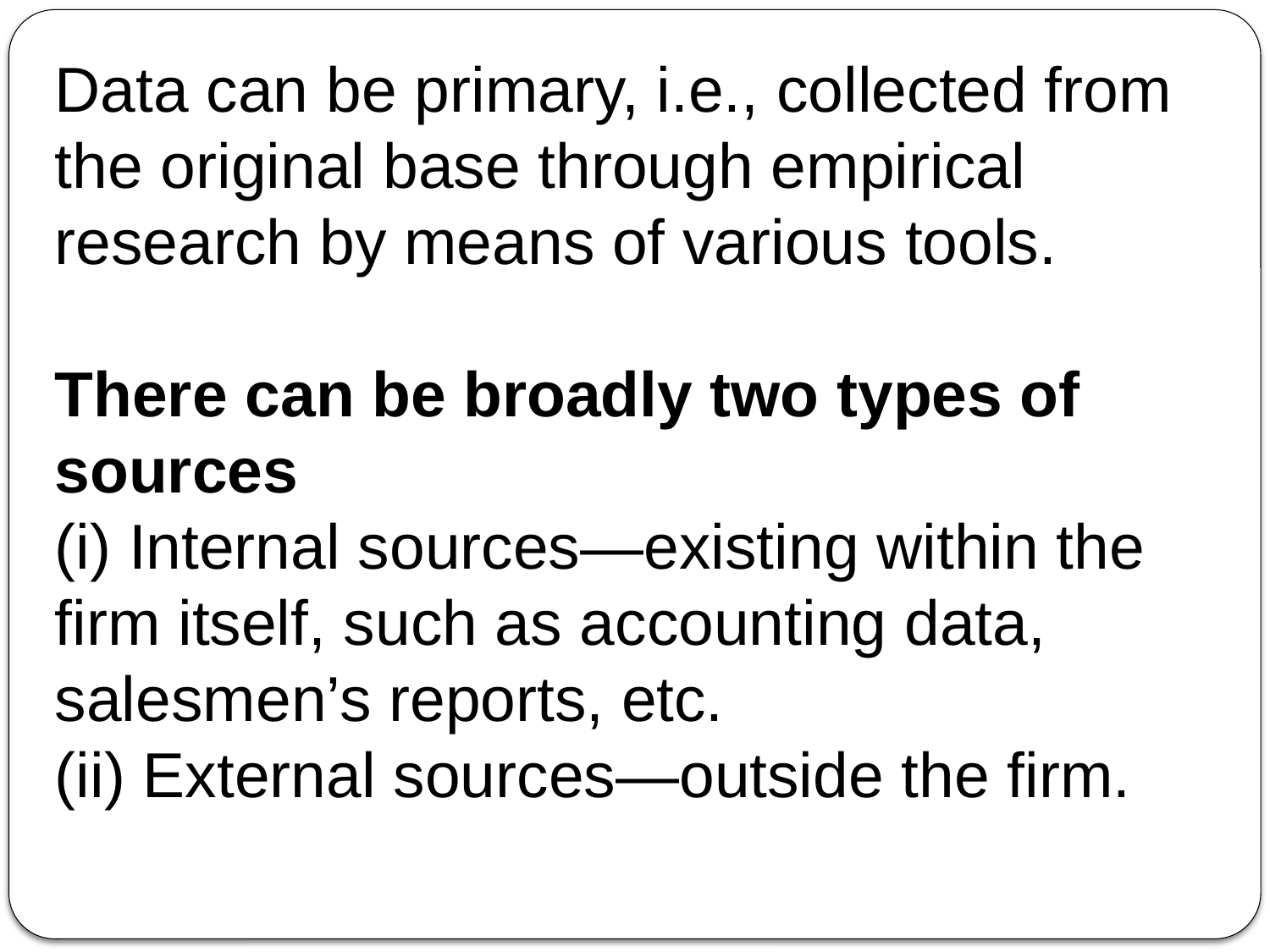

Data can be primary, i.e., collected from the original base through empirical research by means of various tools.

There can be broadly two types of sources
(i) Internal sources—existing within the firm itself, such as accounting data, salesmen’s reports, etc.
(ii) External sources—outside the firm.